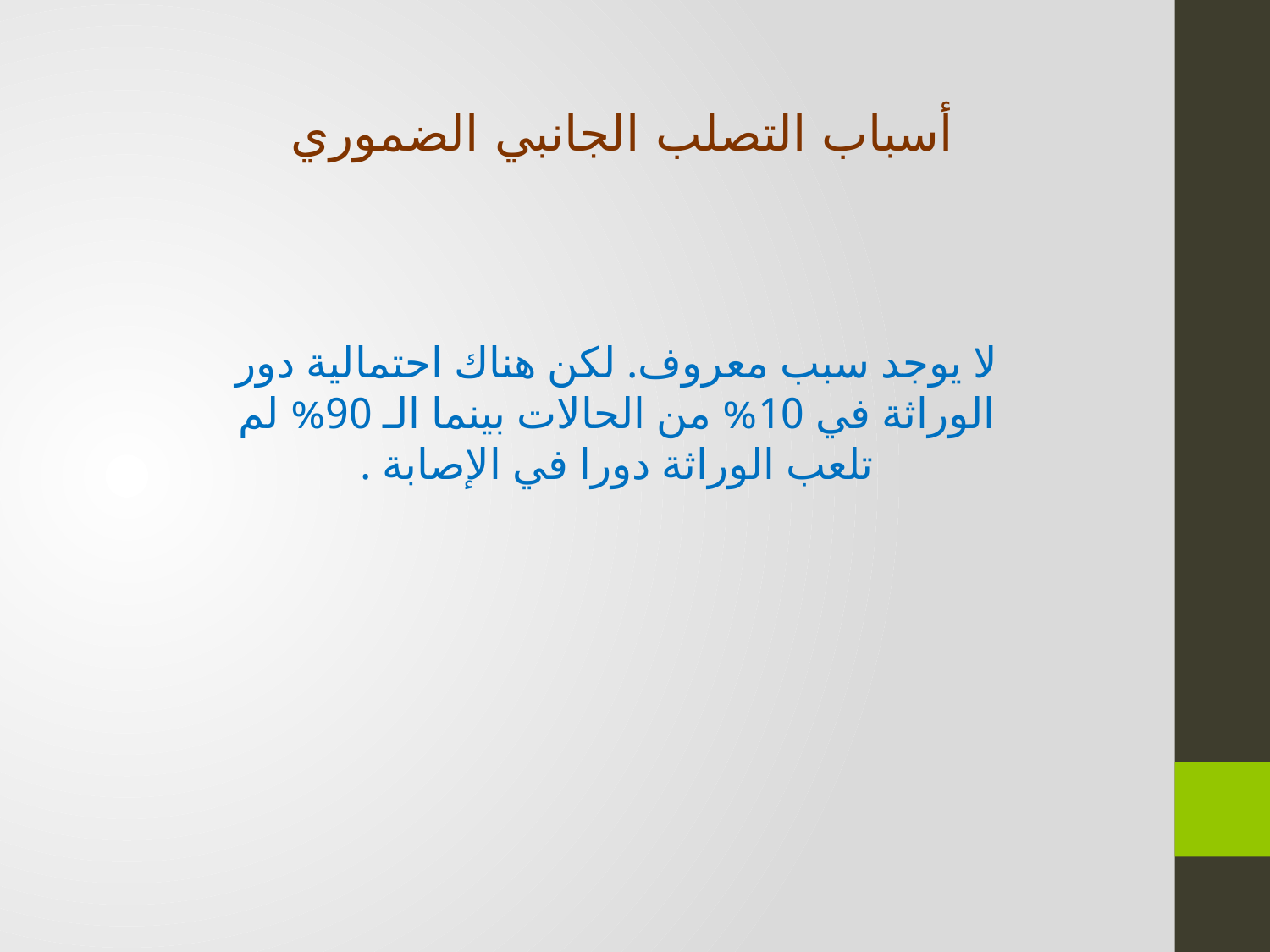

أسباب التصلب الجانبي الضموري
لا يوجد سبب معروف. لكن هناك احتمالية دور الوراثة في 10% من الحالات بينما الـ 90% لم تلعب الوراثة دورا في الإصابة .